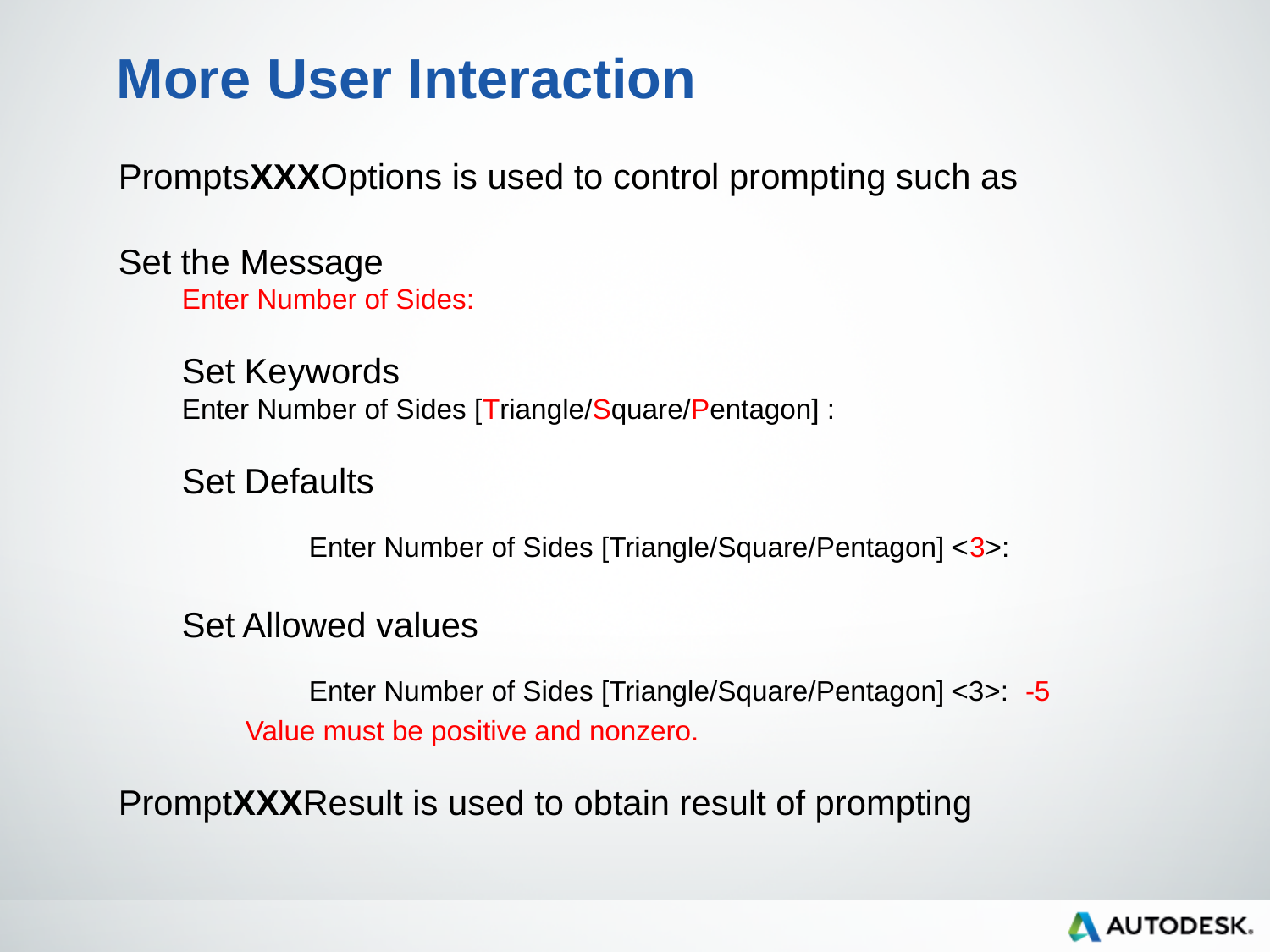

More User Interaction
PromptsXXXOptions is used to control prompting such as

Set the Message
Enter Number of Sides:

Set Keywords
Enter Number of Sides [Triangle/Square/Pentagon] :

Set Defaults
	Enter Number of Sides [Triangle/Square/Pentagon] <3>:

Set Allowed values
	Enter Number of Sides [Triangle/Square/Pentagon] <3>:  -5
Value must be positive and nonzero.

PromptXXXResult is used to obtain result of prompting